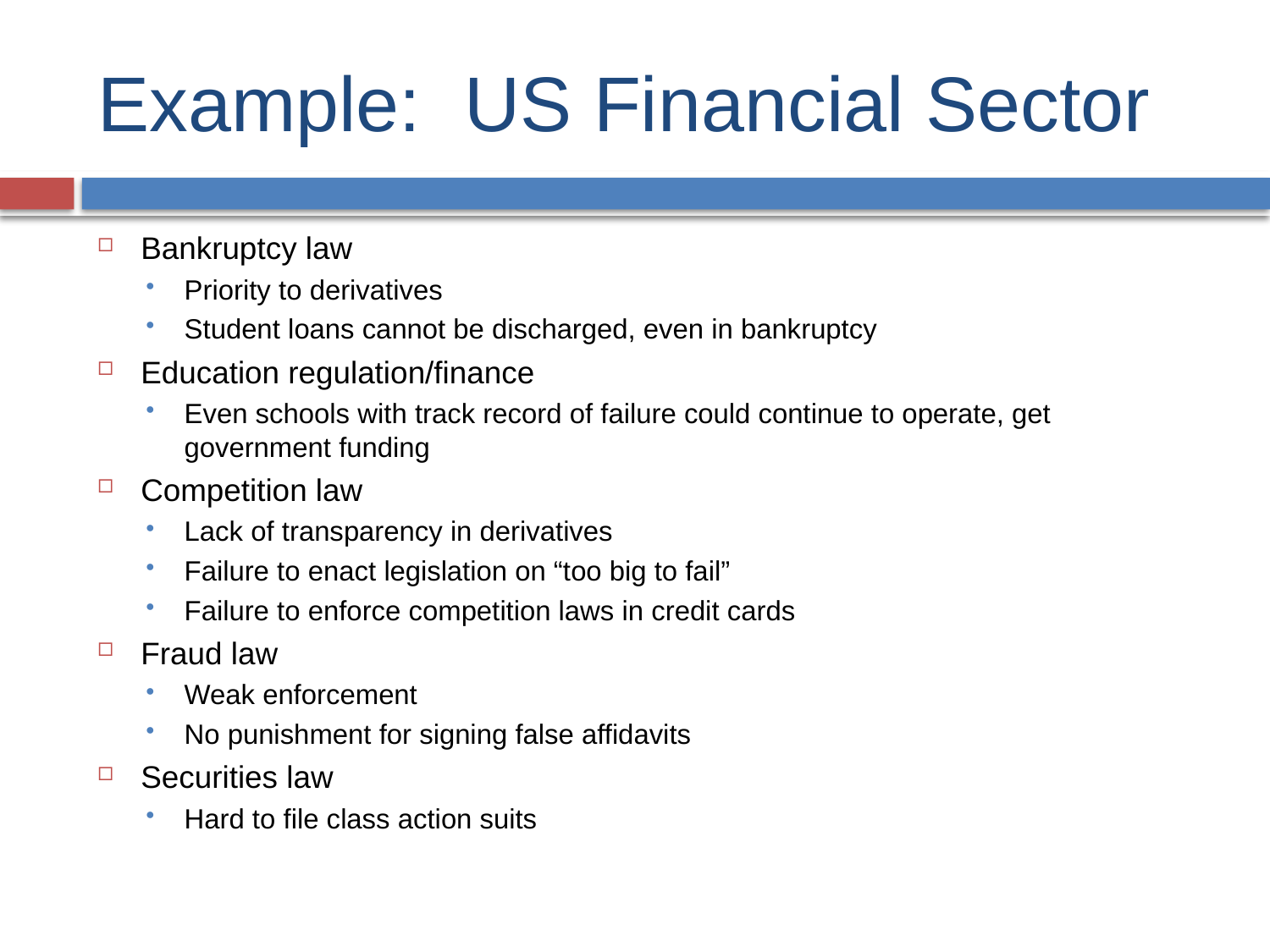

# Example:  US Financial Sector
Bankruptcy law
Priority to derivatives
Student loans cannot be discharged, even in bankruptcy
Education regulation/finance
Even schools with track record of failure could continue to operate, get government funding
Competition law
Lack of transparency in derivatives
Failure to enact legislation on “too big to fail”
Failure to enforce competition laws in credit cards
Fraud law
Weak enforcement
No punishment for signing false affidavits
Securities law
Hard to file class action suits